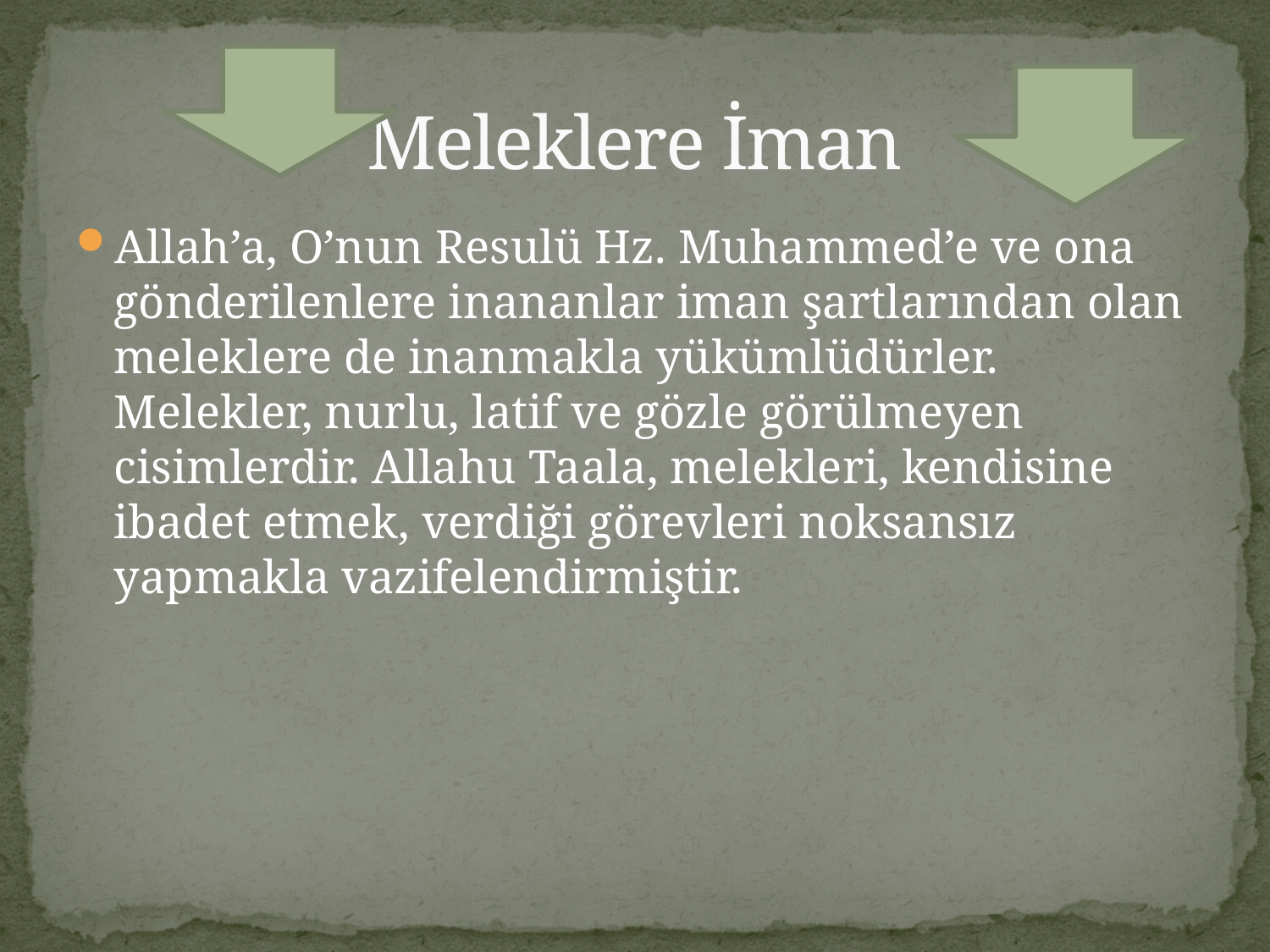

# Meleklere İman

Allah’a, O’nun Resulü Hz. Muhammed’e ve ona gönderilenlere inananlar iman şartlarından olan meleklere de inanmakla yükümlüdürler. Melekler, nurlu, latif ve gözle görülmeyen cisimlerdir. Allahu Taala, melekleri, kendisine ibadet etmek, verdiği görevleri noksansız yapmakla vazifelendirmiştir.